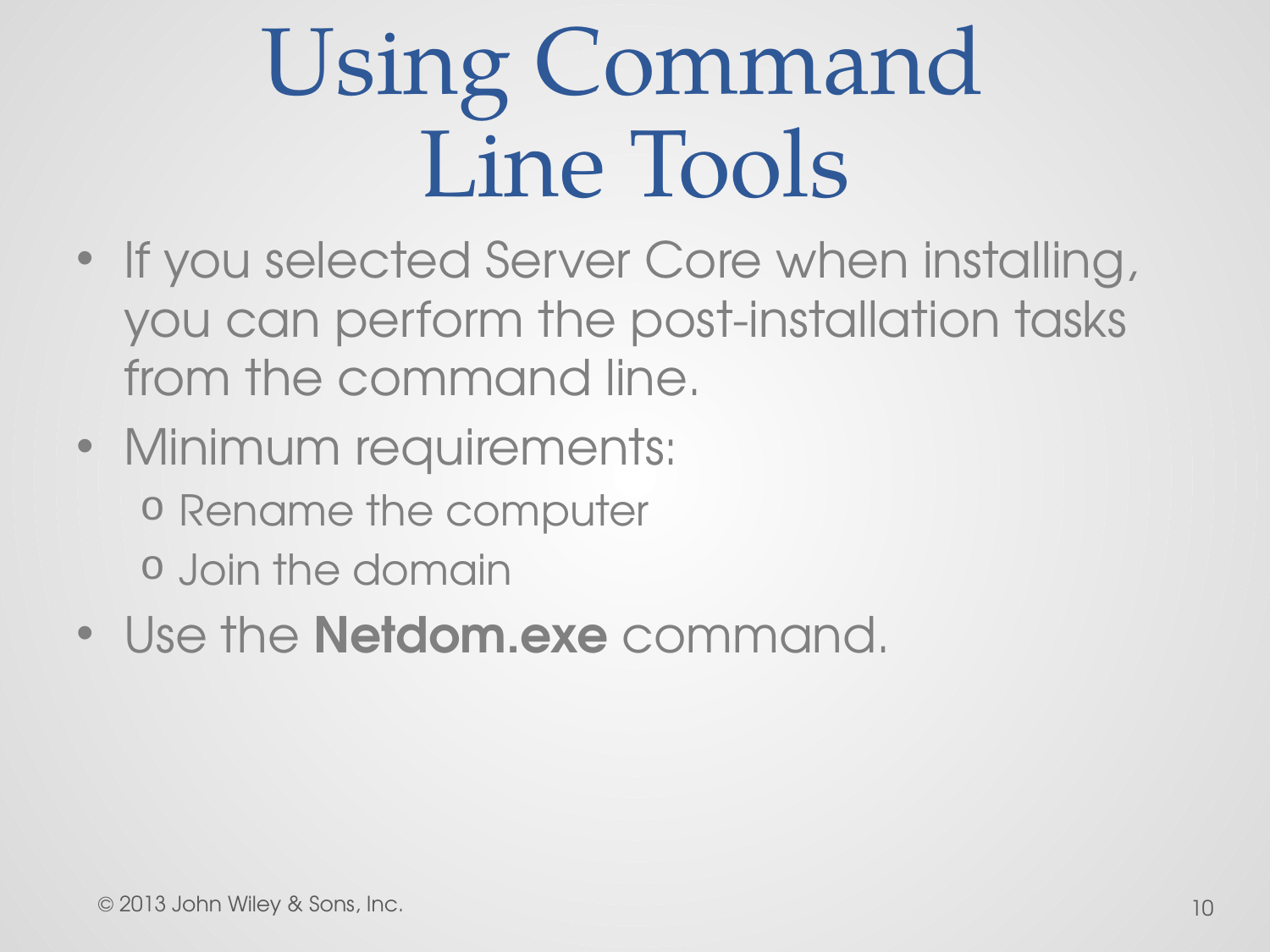

# Using Command Line Tools
If you selected Server Core when installing, you can perform the post-installation tasks from the command line.
Minimum requirements:
Rename the computer
Join the domain
Use the Netdom.exe command.
© 2013 John Wiley & Sons, Inc.
10